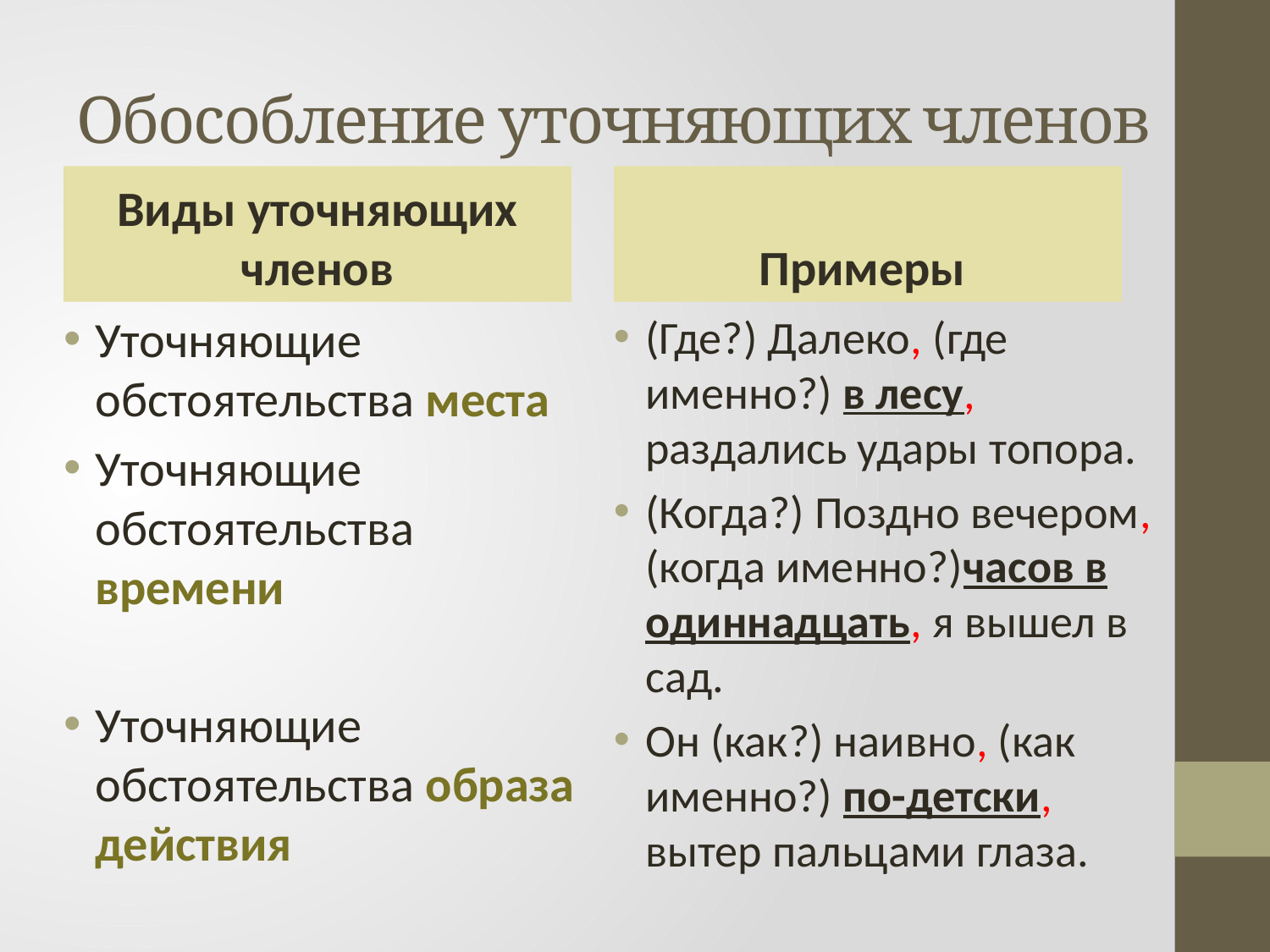

# Обособление уточняющих членов
Виды уточняющих членов
Примеры
Уточняющие обстоятельства места
Уточняющие обстоятельства времени

Уточняющие обстоятельства образа действия
(Где?) Далеко, (где именно?) в лесу, раздались удары топора.
(Когда?) Поздно вечером, (когда именно?)часов в одиннадцать, я вышел в сад.
Он (как?) наивно, (как именно?) по-детски, вытер пальцами глаза.